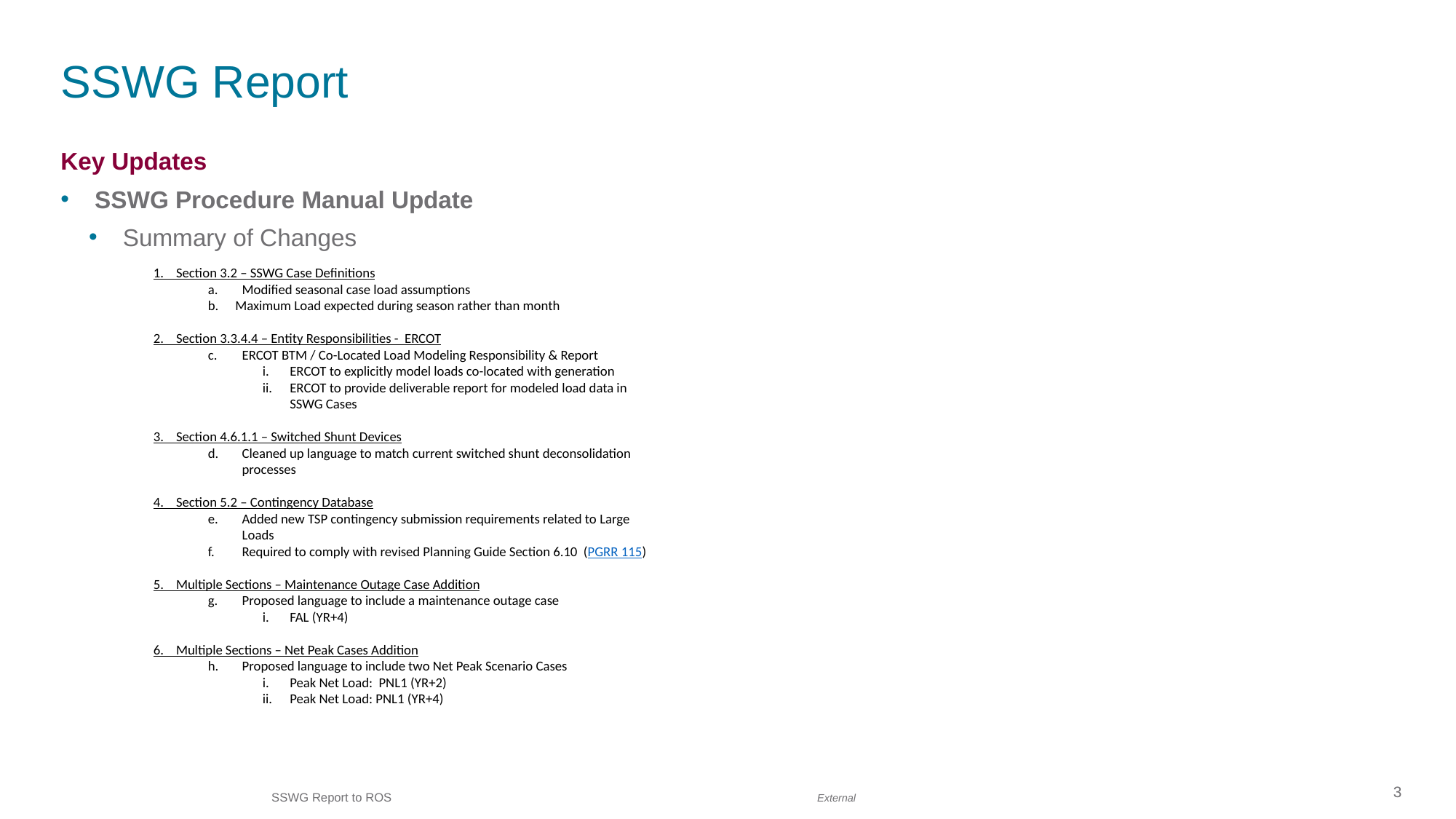

# SSWG Report
Key Updates
SSWG Procedure Manual Update
Summary of Changes

1.    Section 3.2 – SSWG Case Definitions
Modified seasonal case load assumptions
Maximum Load expected during season rather than month

2.    Section 3.3.4.4 – Entity Responsibilities -  ERCOT
ERCOT BTM / Co-Located Load Modeling Responsibility & Report
ERCOT to explicitly model loads co-located with generation
ERCOT to provide deliverable report for modeled load data in SSWG Cases

3.    Section 4.6.1.1 – Switched Shunt Devices
Cleaned up language to match current switched shunt deconsolidation processes

4.    Section 5.2 – Contingency Database
Added new TSP contingency submission requirements related to Large Loads
Required to comply with revised Planning Guide Section 6.10  (PGRR 115)

5.    Multiple Sections – Maintenance Outage Case Addition
Proposed language to include a maintenance outage case
FAL (YR+4)

6.    Multiple Sections – Net Peak Cases Addition
Proposed language to include two Net Peak Scenario Cases
Peak Net Load:  PNL1 (YR+2)
Peak Net Load: PNL1 (YR+4)

3
SSWG Report to ROS                   				External